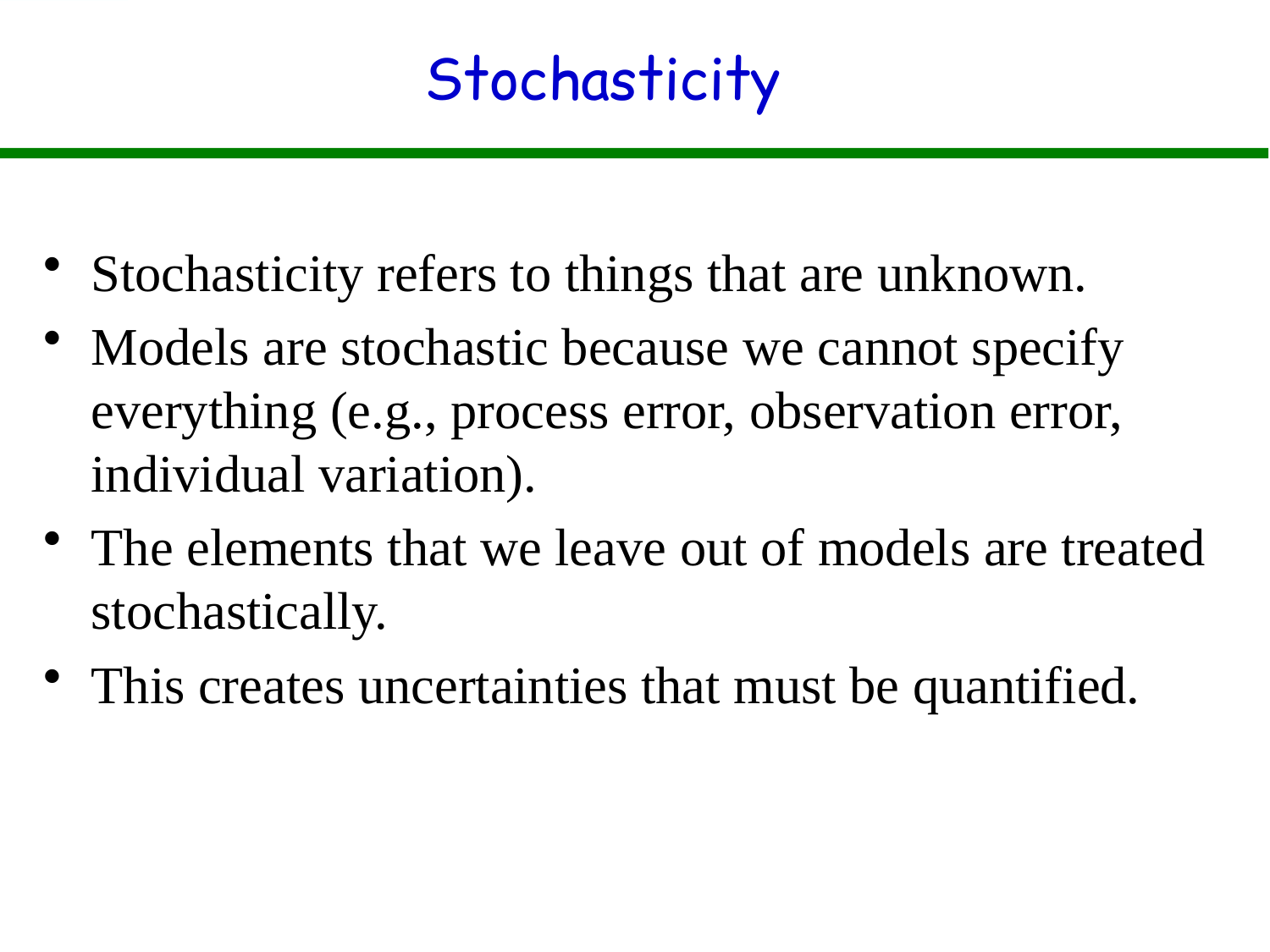

# Stochasticity

Stochasticity refers to things that are unknown.
Models are stochastic because we cannot specify everything (e.g., process error, observation error, individual variation).
The elements that we leave out of models are treated stochastically.
This creates uncertainties that must be quantified.